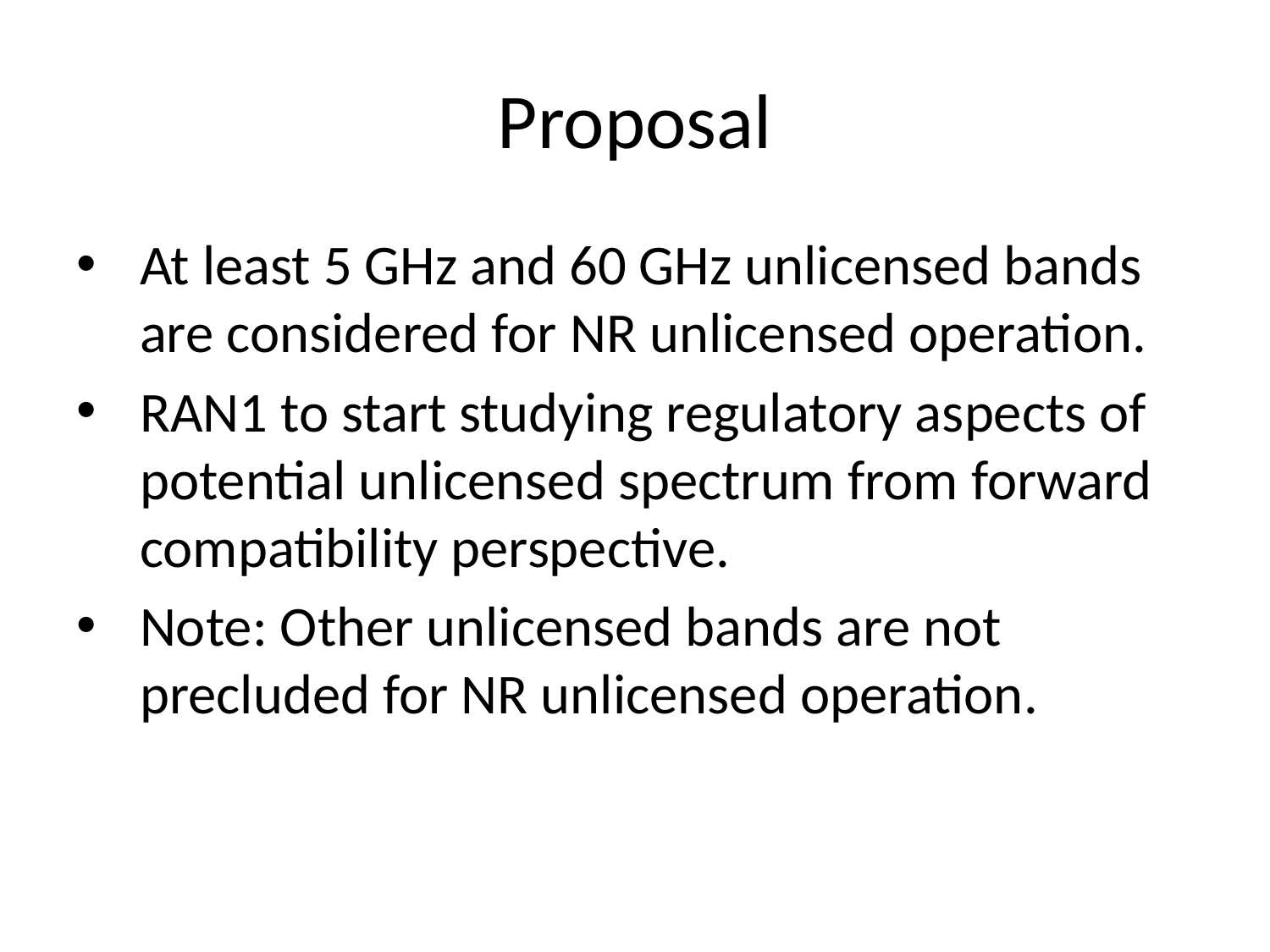

# Proposal
At least 5 GHz and 60 GHz unlicensed bands are considered for NR unlicensed operation.
RAN1 to start studying regulatory aspects of potential unlicensed spectrum from forward compatibility perspective.
Note: Other unlicensed bands are not precluded for NR unlicensed operation.